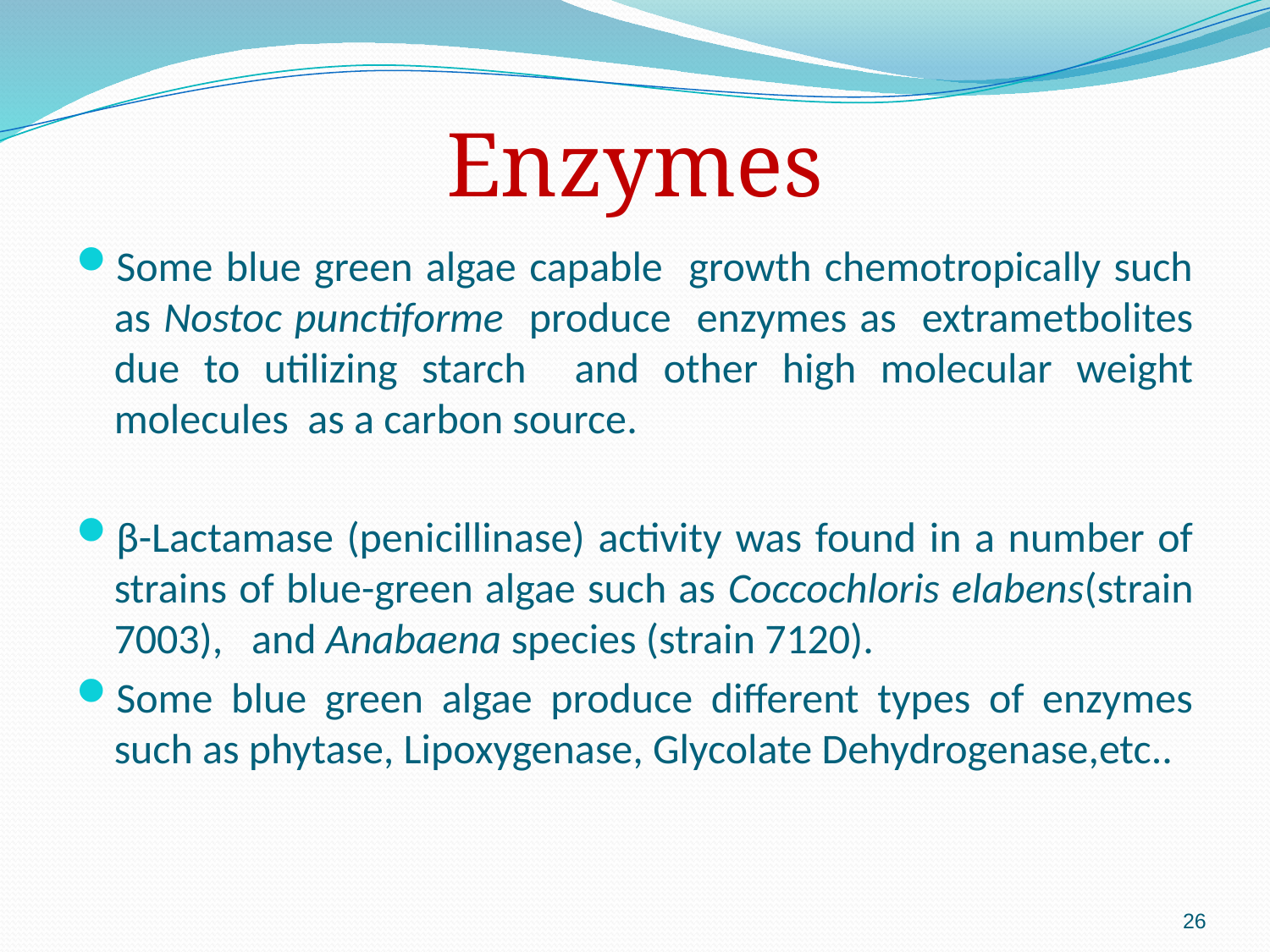

# Enzymes
Some blue green algae capable  growth chemotropically such as Nostoc punctiforme  produce  enzymes as  extrametbolites due to utilizing starch  and other high molecular weight molecules  as a carbon source.

β-Lactamase (penicillinase) activity was found in a number of strains of blue-green algae such as Coccochloris elabens(strain 7003),   and Anabaena species (strain 7120).
Some blue green algae produce different types of enzymes such as phytase, Lipoxygenase, Glycolate Dehydrogenase,etc..
26